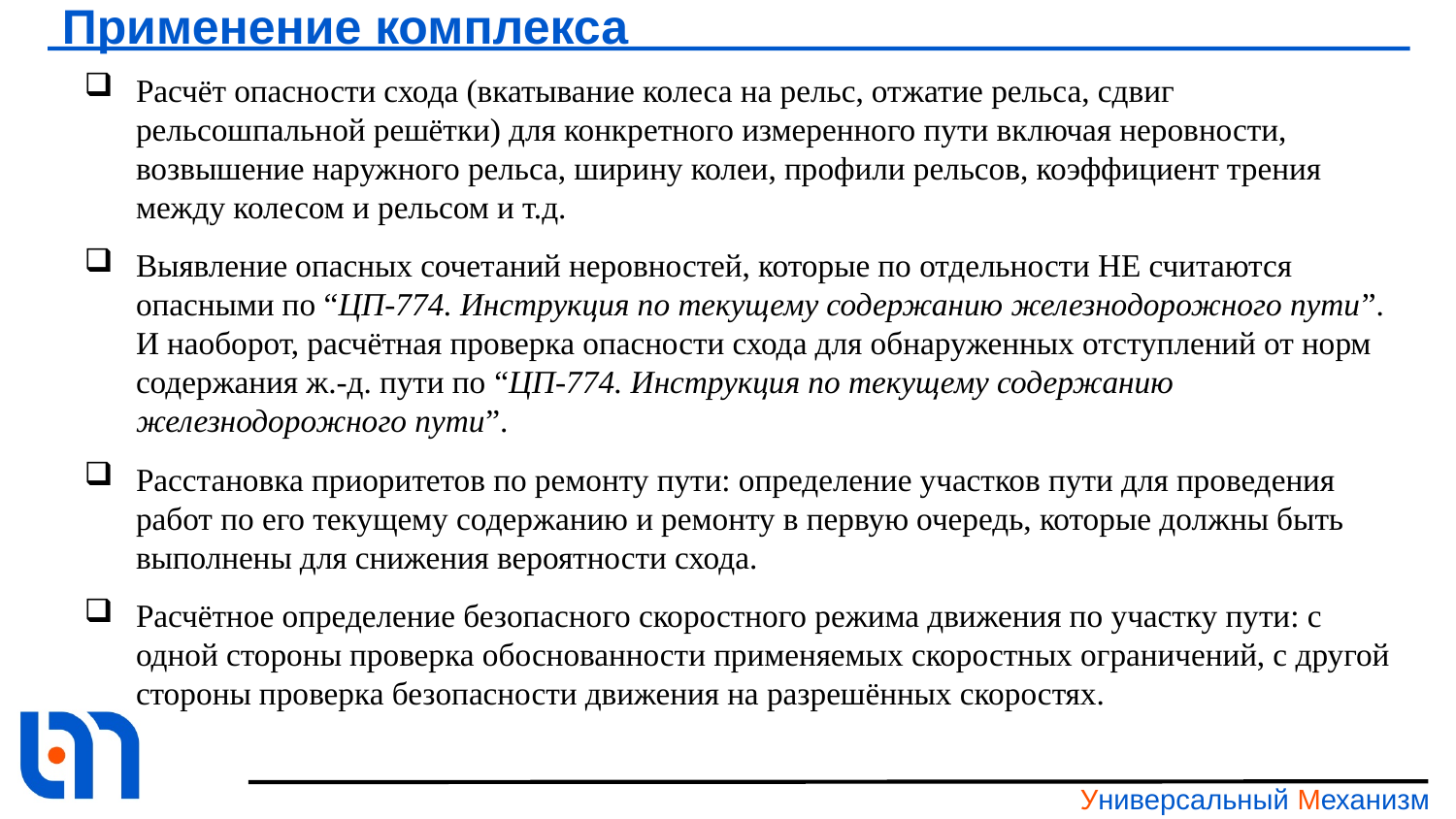

# Применение комплекса
Расчёт опасности схода (вкатывание колеса на рельс, отжатие рельса, сдвиг рельсошпальной решётки) для конкретного измеренного пути включая неровности, возвышение наружного рельса, ширину колеи, профили рельсов, коэффициент трения между колесом и рельсом и т.д.
Выявление опасных сочетаний неровностей, которые по отдельности НЕ считаются опасными по “ЦП-774. Инструкция по текущему содержанию железнодорожного пути”. И наоборот, расчётная проверка опасности схода для обнаруженных отступлений от норм содержания ж.-д. пути по “ЦП-774. Инструкция по текущему содержанию железнодорожного пути”.
Расстановка приоритетов по ремонту пути: определение участков пути для проведения работ по его текущему содержанию и ремонту в первую очередь, которые должны быть выполнены для снижения вероятности схода.
Расчётное определение безопасного скоростного режима движения по участку пути: с одной стороны проверка обоснованности применяемых скоростных ограничений, с другой стороны проверка безопасности движения на разрешённых скоростях.